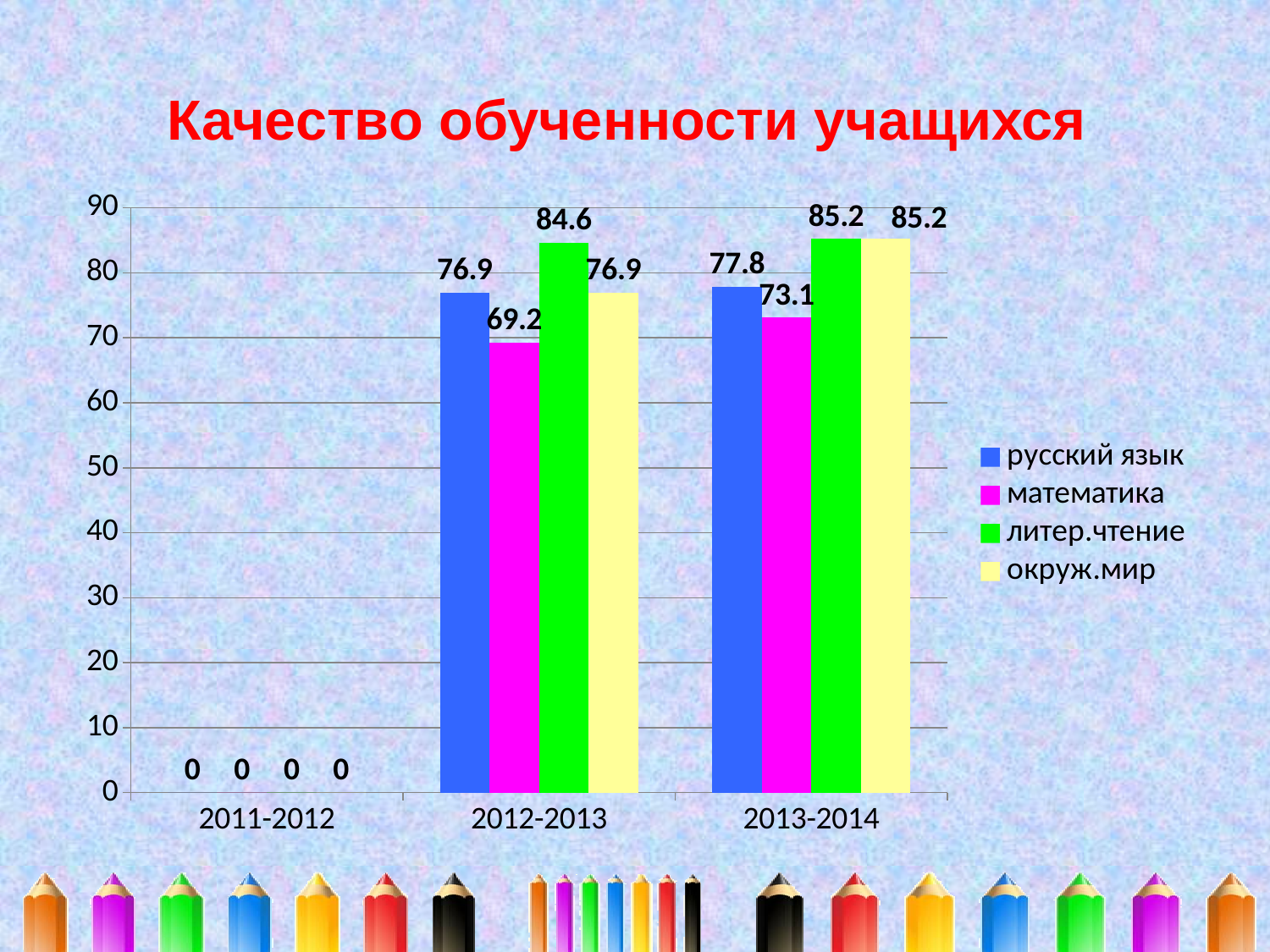

# Качество обученности учащихся

### Chart

| Category | русский язык | математика | литер.чтение | окруж.мир |
|---|---|---|---|---|
| 2011-2012 | 0.0 | 0.0 | 0.0 | 0.0 |
| 2012-2013 | 76.9 | 69.2 | 84.6 | 76.9 |
| 2013-2014 | 77.8 | 73.1 | 85.2 | 85.2 |